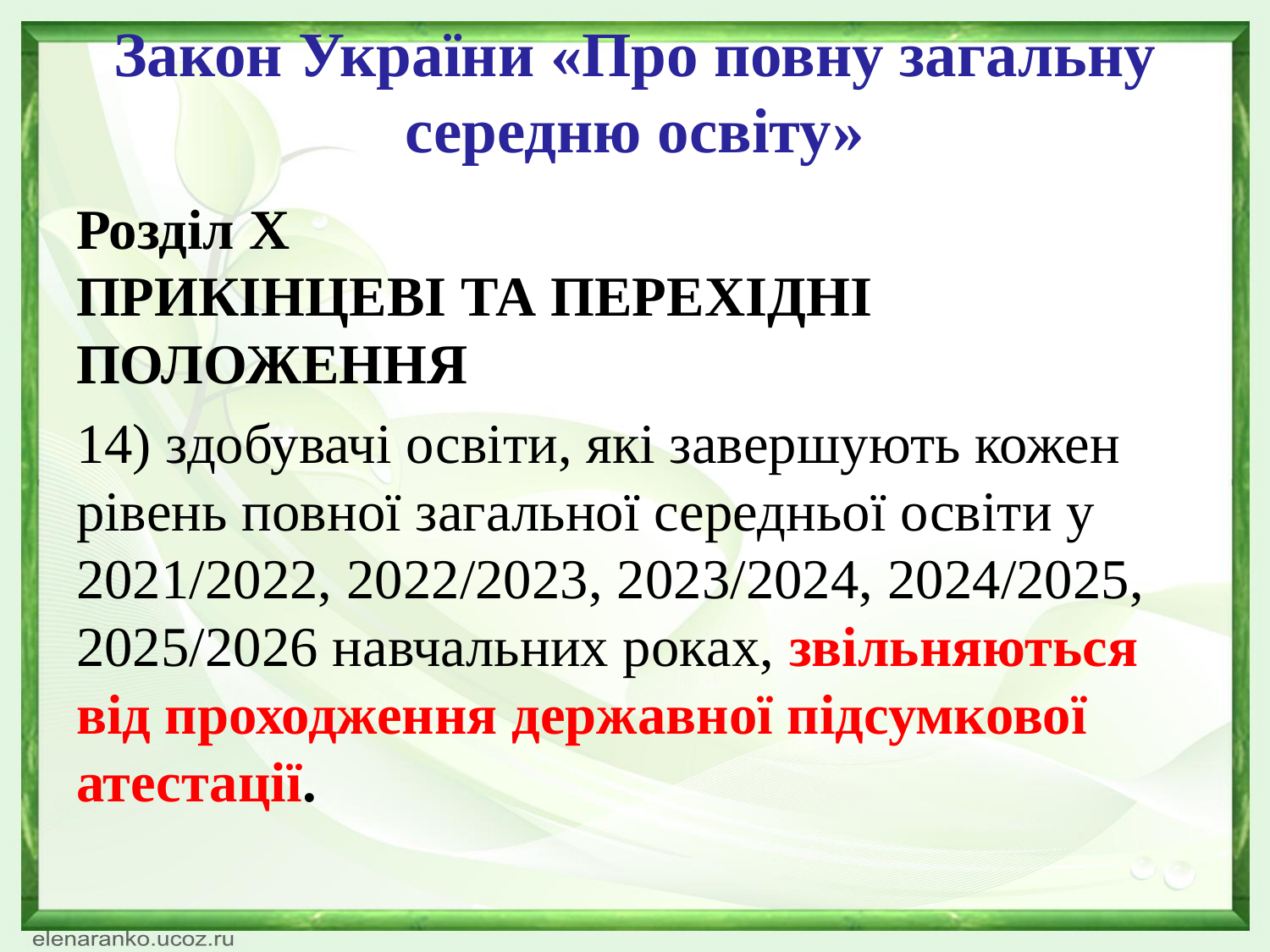

# Закон України «Про повну загальну середню освіту»
Розділ X
ПРИКІНЦЕВІ ТА ПЕРЕХІДНІ ПОЛОЖЕННЯ
14) здобувачі освіти, які завершують кожен рівень повної загальної середньої освіти у 2021/2022, 2022/2023, 2023/2024, 2024/2025, 2025/2026 навчальних роках, звільняються від проходження державної підсумкової атестації.